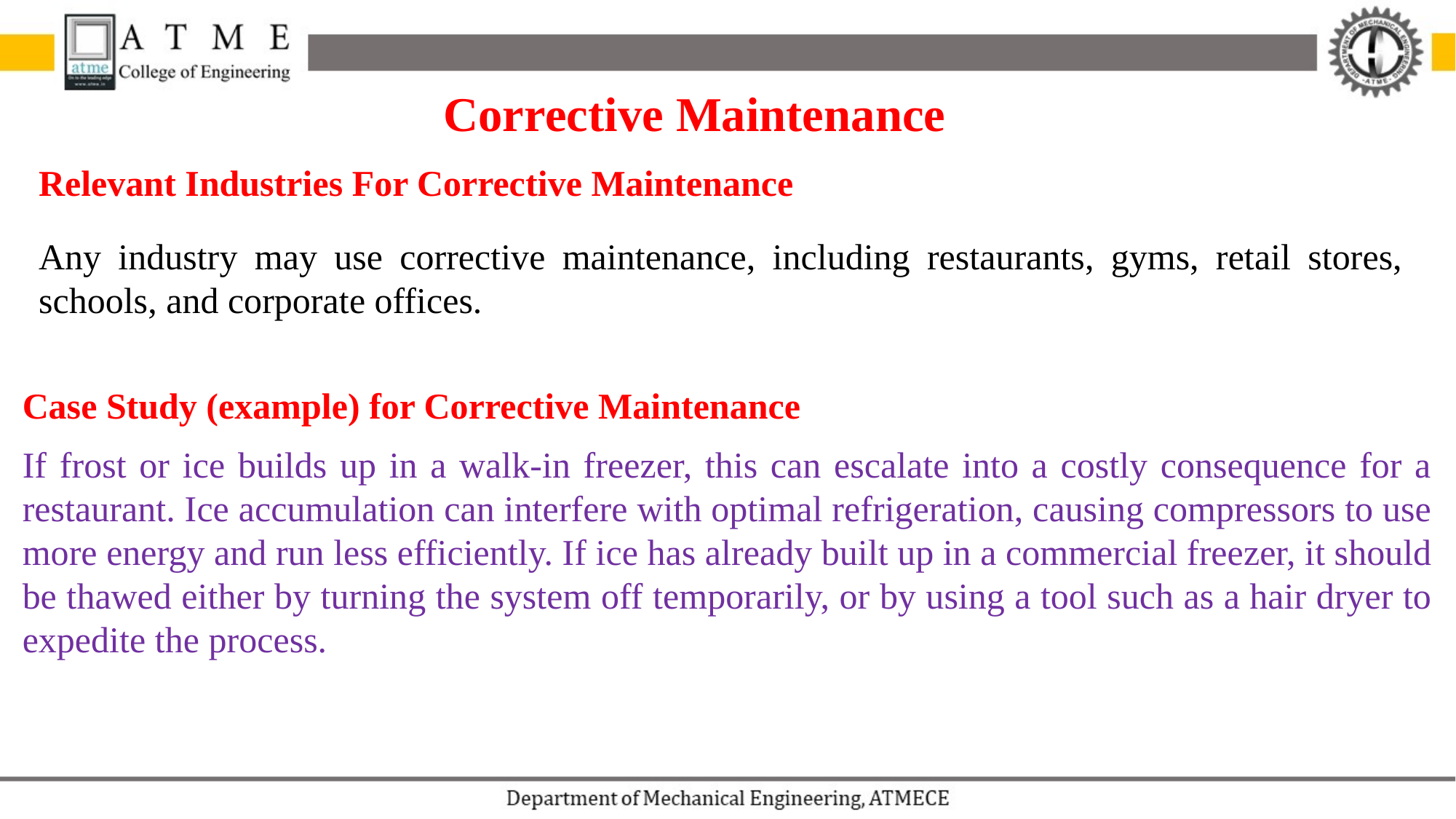

Corrective Maintenance
Relevant Industries For Corrective Maintenance
Any industry may use corrective maintenance, including restaurants, gyms, retail stores, schools, and corporate offices.
Case Study (example) for Corrective Maintenance
If frost or ice builds up in a walk-in freezer, this can escalate into a costly consequence for a restaurant. Ice accumulation can interfere with optimal refrigeration, causing compressors to use more energy and run less efficiently. If ice has already built up in a commercial freezer, it should be thawed either by turning the system off temporarily, or by using a tool such as a hair dryer to expedite the process.